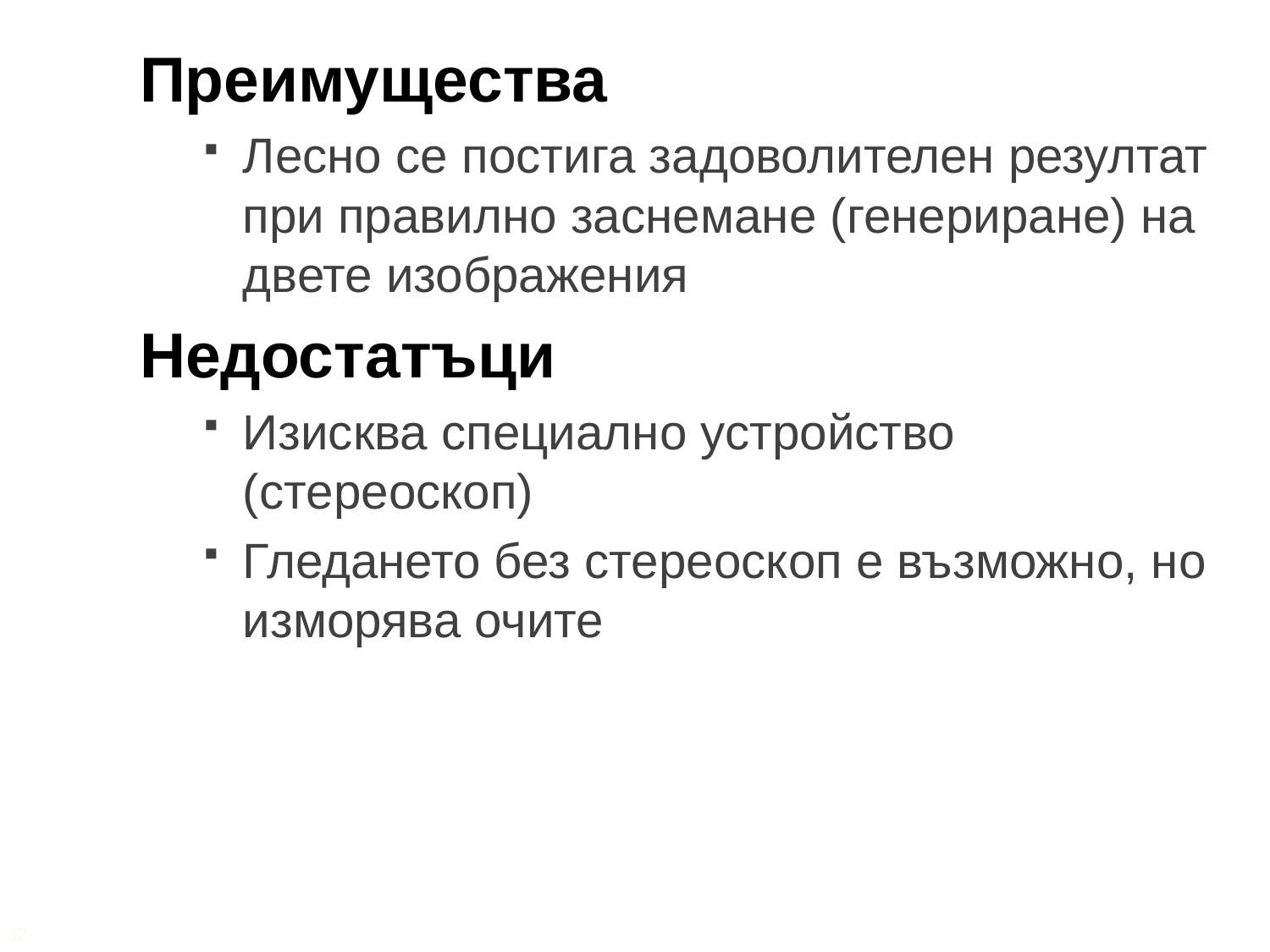

Преимущества
Лесно се постига задоволителен резултат при правилно заснемане (генериране) на двете изображения
Недостатъци
Изисква специално устройство (стереоскоп)
Гледането без стереоскоп е възможно, но изморява очите